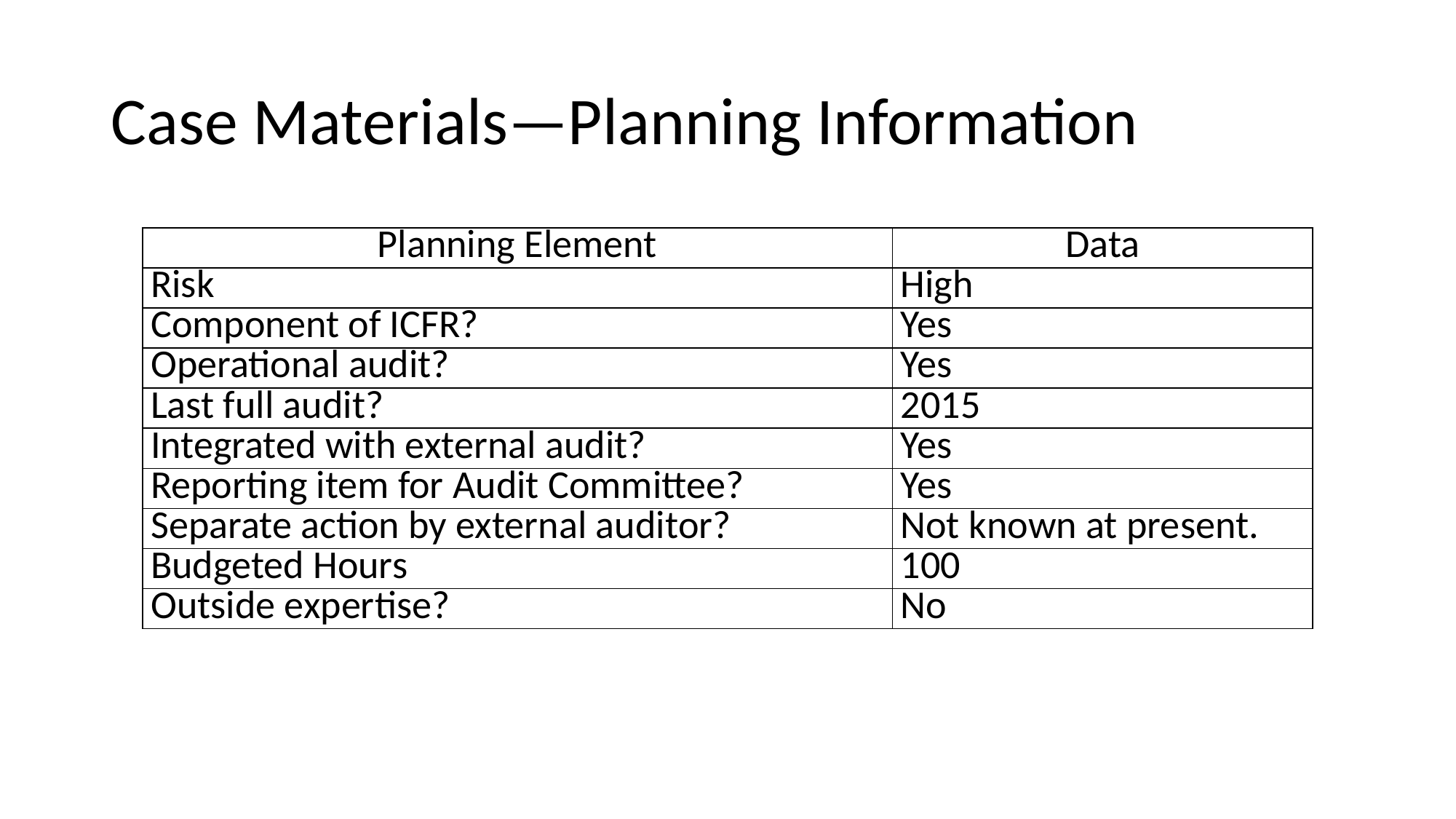

# Case Materials—Planning Information
| Planning Element | Data |
| --- | --- |
| Risk | High |
| Component of ICFR? | Yes |
| Operational audit? | Yes |
| Last full audit? | 2015 |
| Integrated with external audit? | Yes |
| Reporting item for Audit Committee? | Yes |
| Separate action by external auditor? | Not known at present. |
| Budgeted Hours | 100 |
| Outside expertise? | No |